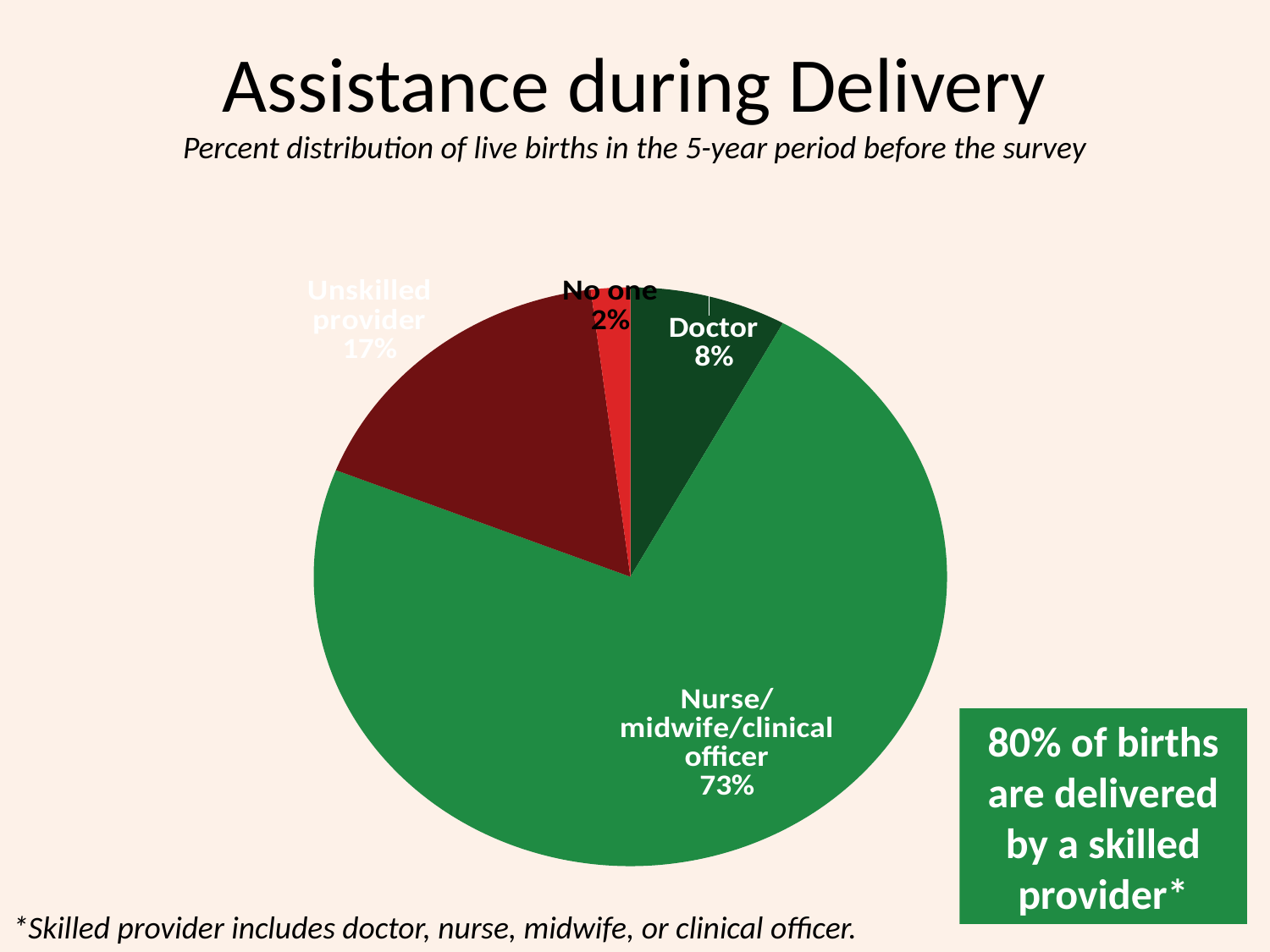

# Assistance during Delivery
Percent distribution of live births in the 5-year period before the survey

### Chart

| Category | Series 1 |
|---|---|
| Doctor | 8.0 |
| Nurse/midwife/clinical officer | 73.0 |
| Unskilled provider | 17.0 |
| No one | 2.0 |
80% of births are delivered by a skilled provider*
*Skilled provider includes doctor, nurse, midwife, or clinical officer.